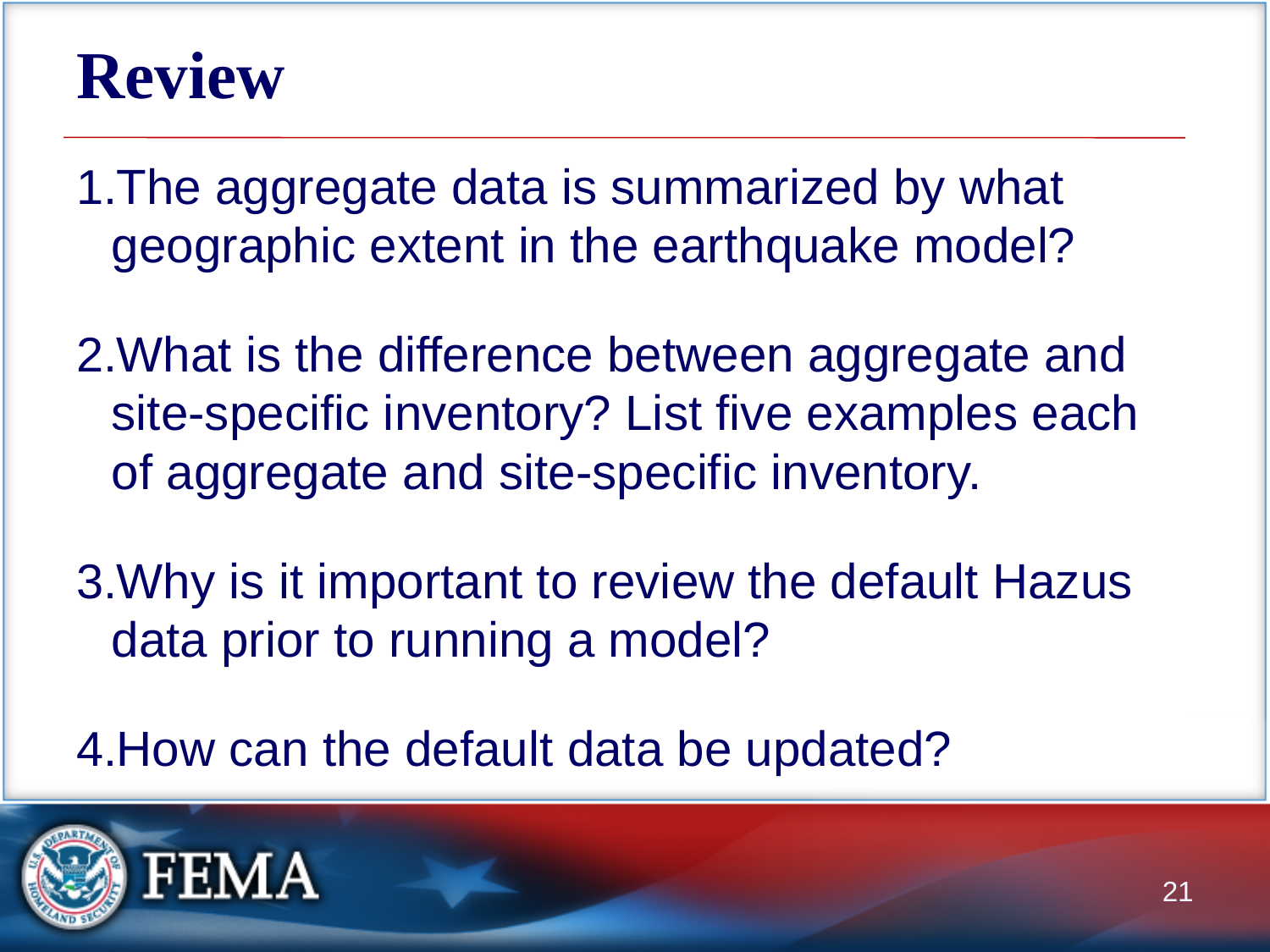

# Review
The aggregate data is summarized by what geographic extent in the earthquake model?
What is the difference between aggregate and site-specific inventory? List five examples each of aggregate and site-specific inventory.
Why is it important to review the default Hazus data prior to running a model?
How can the default data be updated?

21